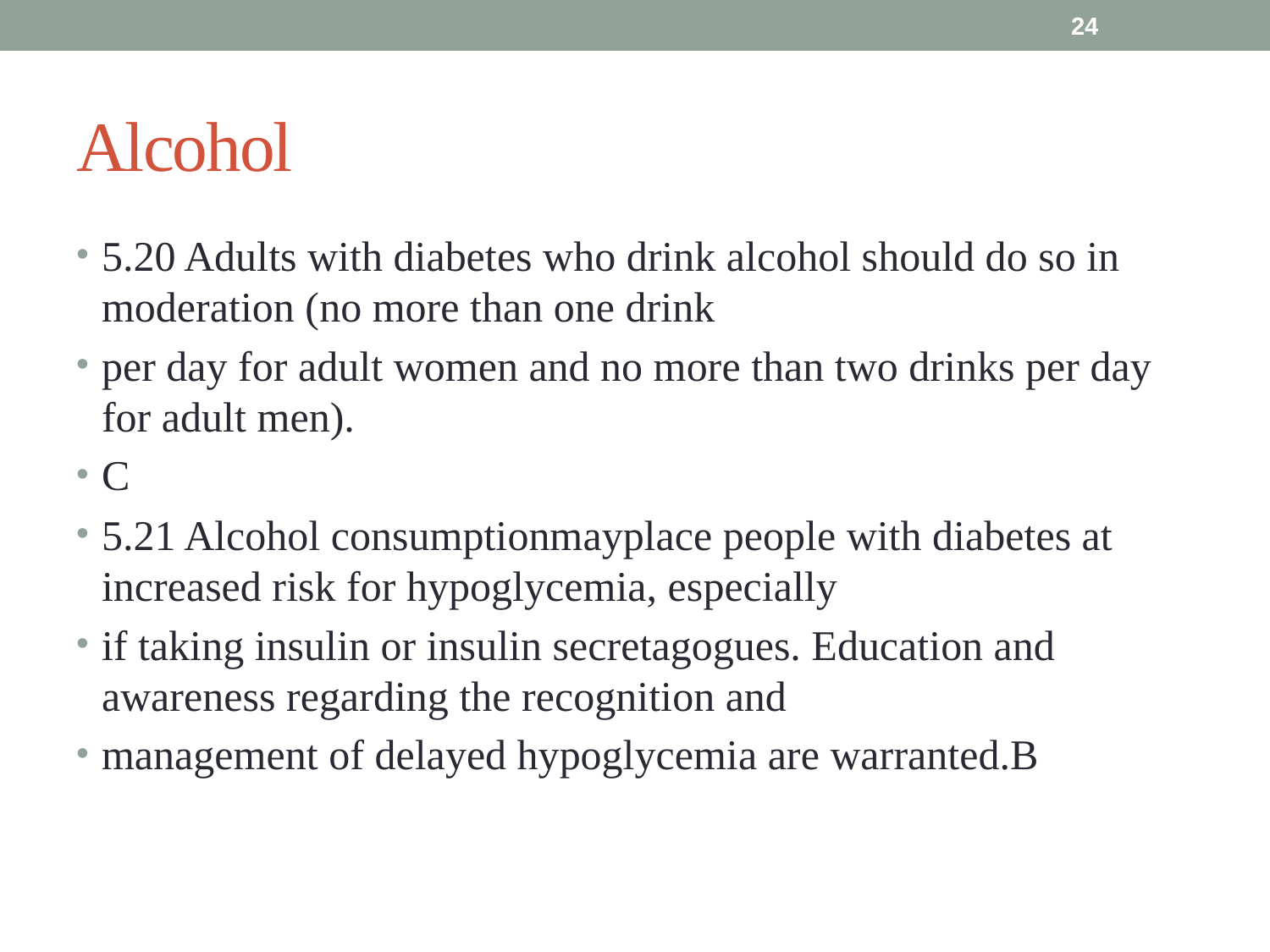

24
# Alcohol
5.20 Adults with diabetes who drink alcohol should do so in moderation (no more than one drink
per day for adult women and no more than two drinks per day for adult men).
C
5.21 Alcohol consumptionmayplace people with diabetes at increased risk for hypoglycemia, especially
if taking insulin or insulin secretagogues. Education and awareness regarding the recognition and
management of delayed hypoglycemia are warranted.B